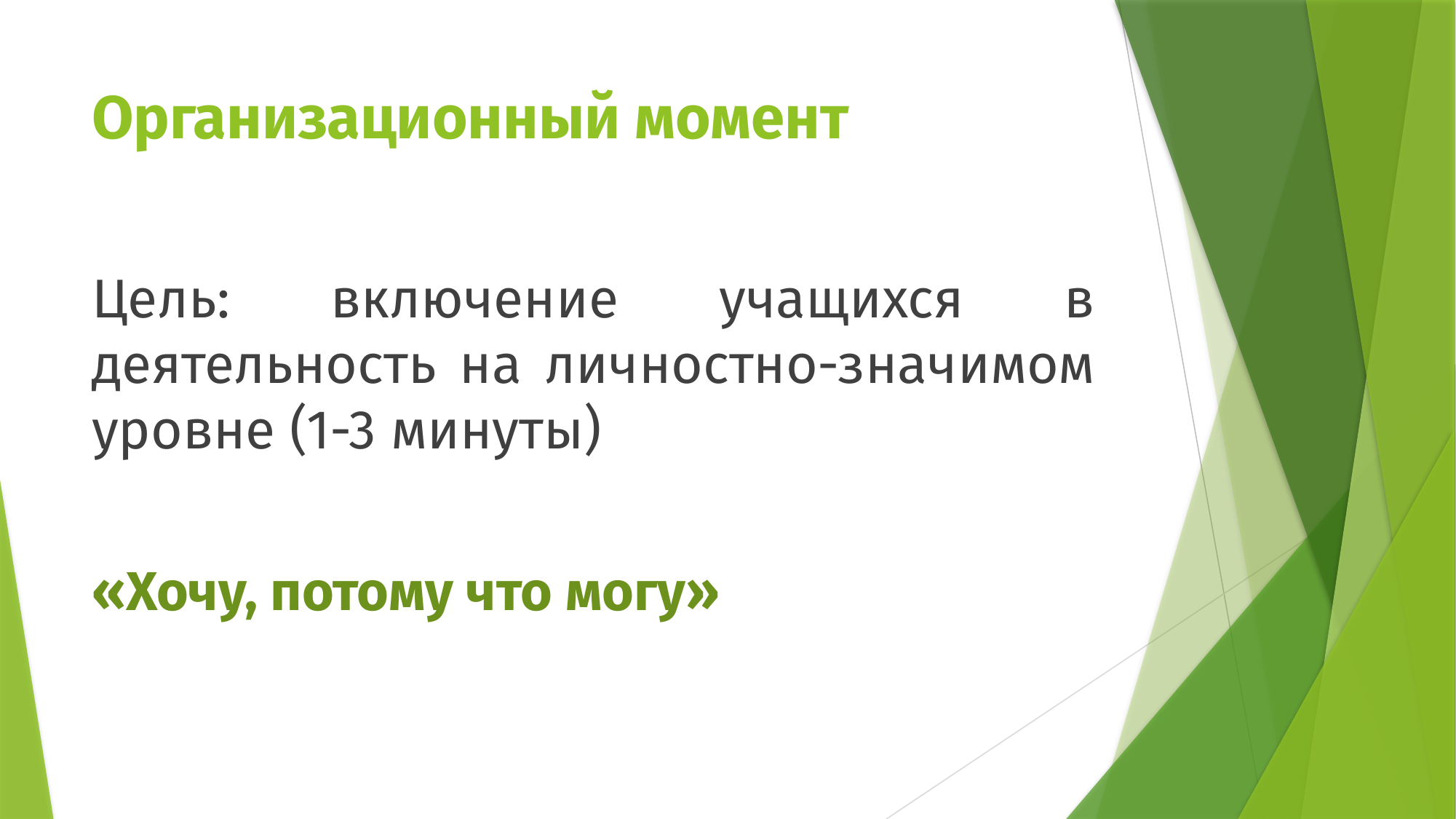

# Организационный момент
Цель: включение учащихся в деятельность на личностно-значимом уровне (1-3 минуты)

«Хочу, потому что могу»